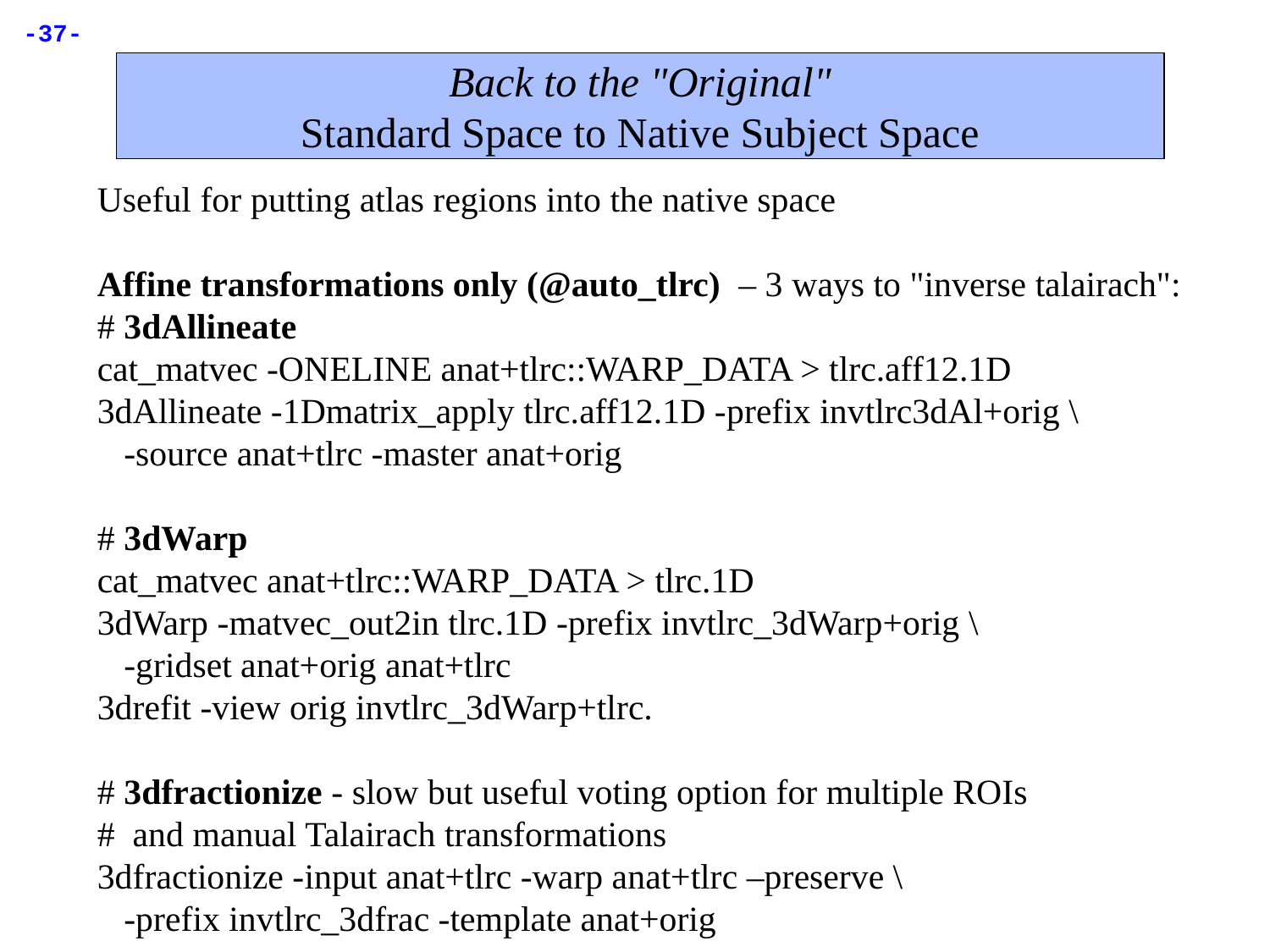

Back to the "Original"
Standard Space to Native Subject Space
Useful for putting atlas regions into the native space

Affine transformations only (@auto_tlrc)  – 3 ways to "inverse talairach":
# 3dAllineate
cat_matvec -ONELINE anat+tlrc::WARP_DATA > tlrc.aff12.1D
3dAllineate -1Dmatrix_apply tlrc.aff12.1D -prefix invtlrc3dAl+orig \
   -source anat+tlrc -master anat+orig

# 3dWarp
cat_matvec anat+tlrc::WARP_DATA > tlrc.1D
3dWarp -matvec_out2in tlrc.1D -prefix invtlrc_3dWarp+orig \
   -gridset anat+orig anat+tlrc
3drefit -view orig invtlrc_3dWarp+tlrc.

# 3dfractionize - slow but useful voting option for multiple ROIs
#  and manual Talairach transformations
3dfractionize -input anat+tlrc -warp anat+tlrc –preserve \
   -prefix invtlrc_3dfrac -template anat+orig